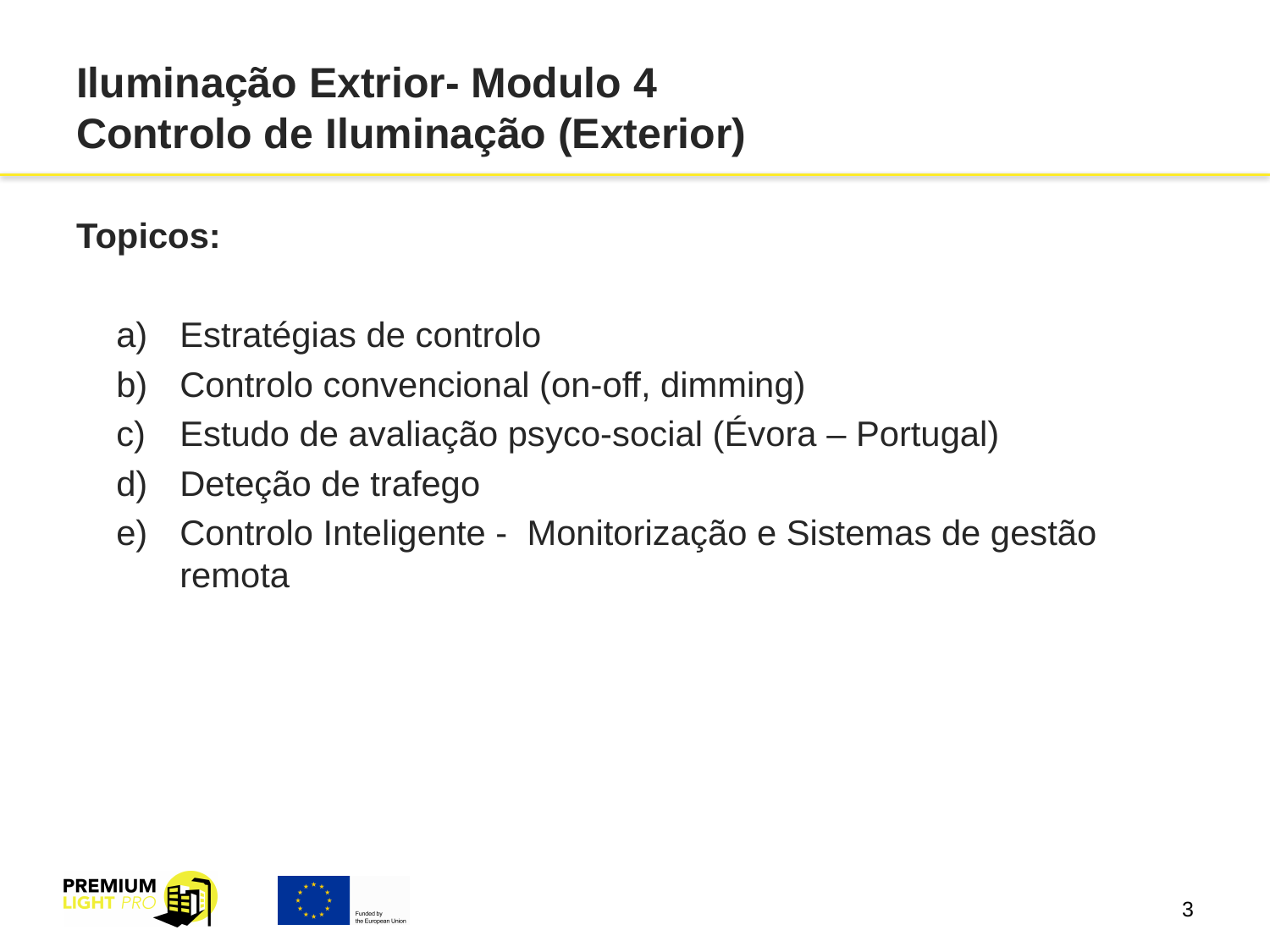

# Iluminação Extrior- Modulo 4 Controlo de Iluminação (Exterior)
Topicos:

Estratégias de controlo
Controlo convencional (on-off, dimming)
Estudo de avaliação psyco-social (Évora – Portugal)
Deteção de trafego
Controlo Inteligente -  Monitorização e Sistemas de gestão remota